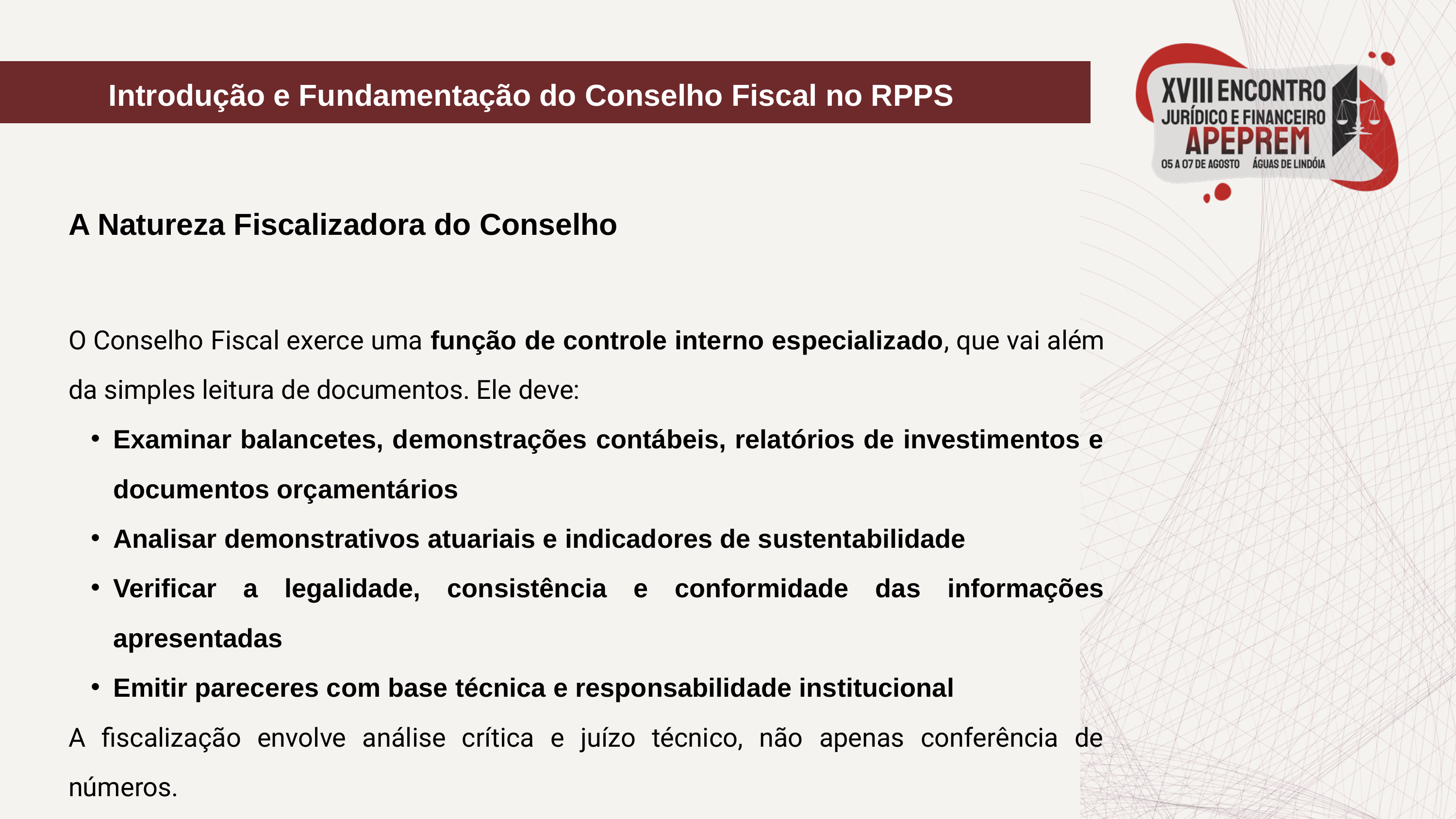

Introdução e Fundamentação do Conselho Fiscal no RPPS
A Natureza Fiscalizadora do Conselho
O Conselho Fiscal exerce uma função de controle interno especializado, que vai além da simples leitura de documentos. Ele deve:
Examinar balancetes, demonstrações contábeis, relatórios de investimentos e documentos orçamentários
Analisar demonstrativos atuariais e indicadores de sustentabilidade
Verificar a legalidade, consistência e conformidade das informações apresentadas
Emitir pareceres com base técnica e responsabilidade institucional
A fiscalização envolve análise crítica e juízo técnico, não apenas conferência de números.